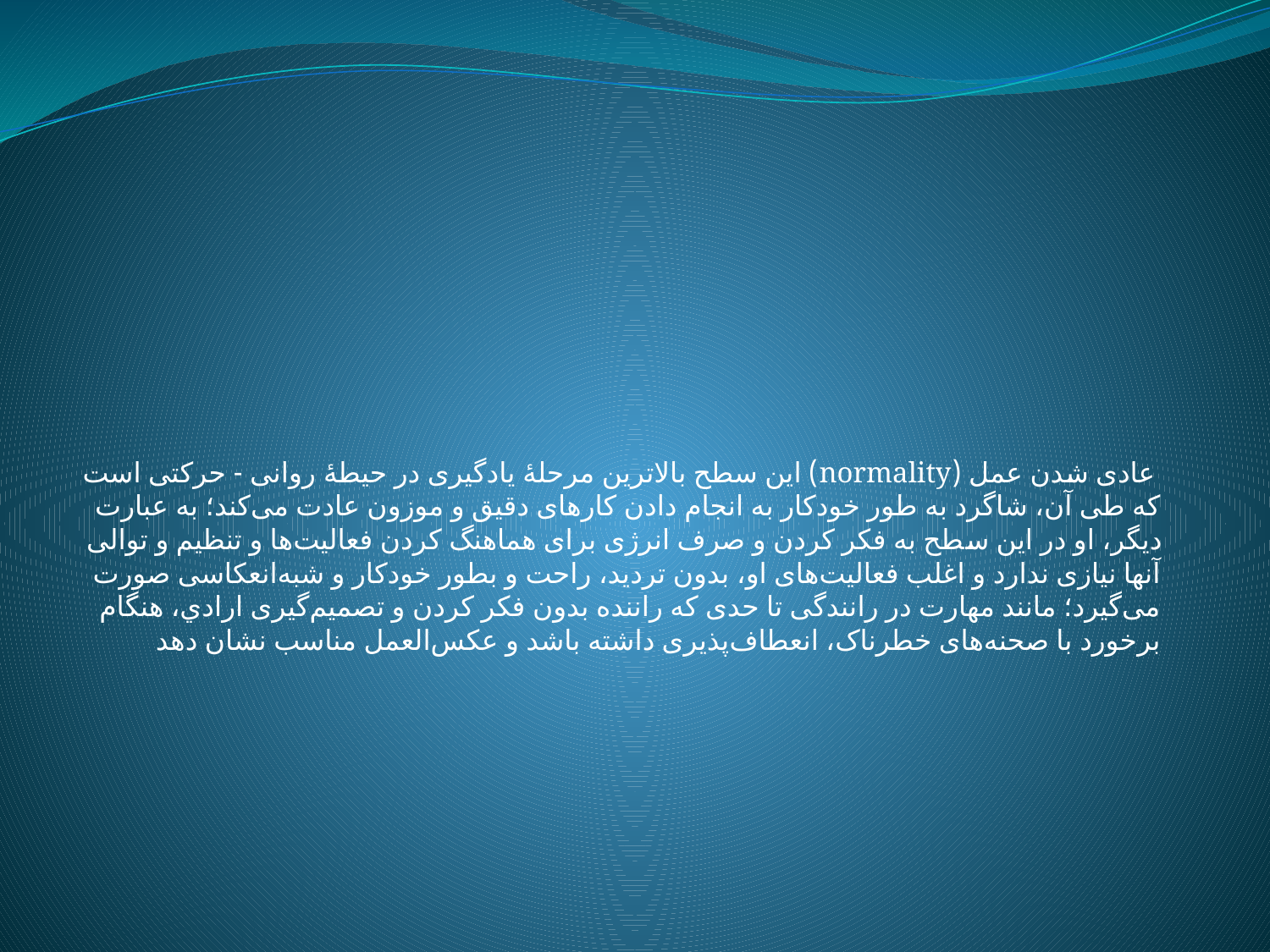

#
 عادى شدن عمل (normality) اين سطح بالاترين مرحلهٔ يادگيرى در حيطهٔ روانى - حرکتى است که طى آن، شاگرد به طور خودکار به انجام دادن کارهاى دقيق و موزون عادت مى‌کند؛ به عبارت ديگر، او در اين سطح به فکر کردن و صرف انرژى براى هماهنگ کردن فعاليت‌ها و تنظيم و توالى آنها نيازى ندارد و اغلب فعاليت‌هاى او، بدون ترديد، راحت و بطور خودکار و شبه‌انعکاسى صورت مى‌گيرد؛ مانند مهارت در رانندگى تا حدى که راننده بدون فکر کردن و تصميم‌گيرى ارادي، هنگام برخورد با صحنه‌هاى خطرناک، انعطاف‌پذيرى داشته باشد و عکس‌العمل مناسب نشان دهد